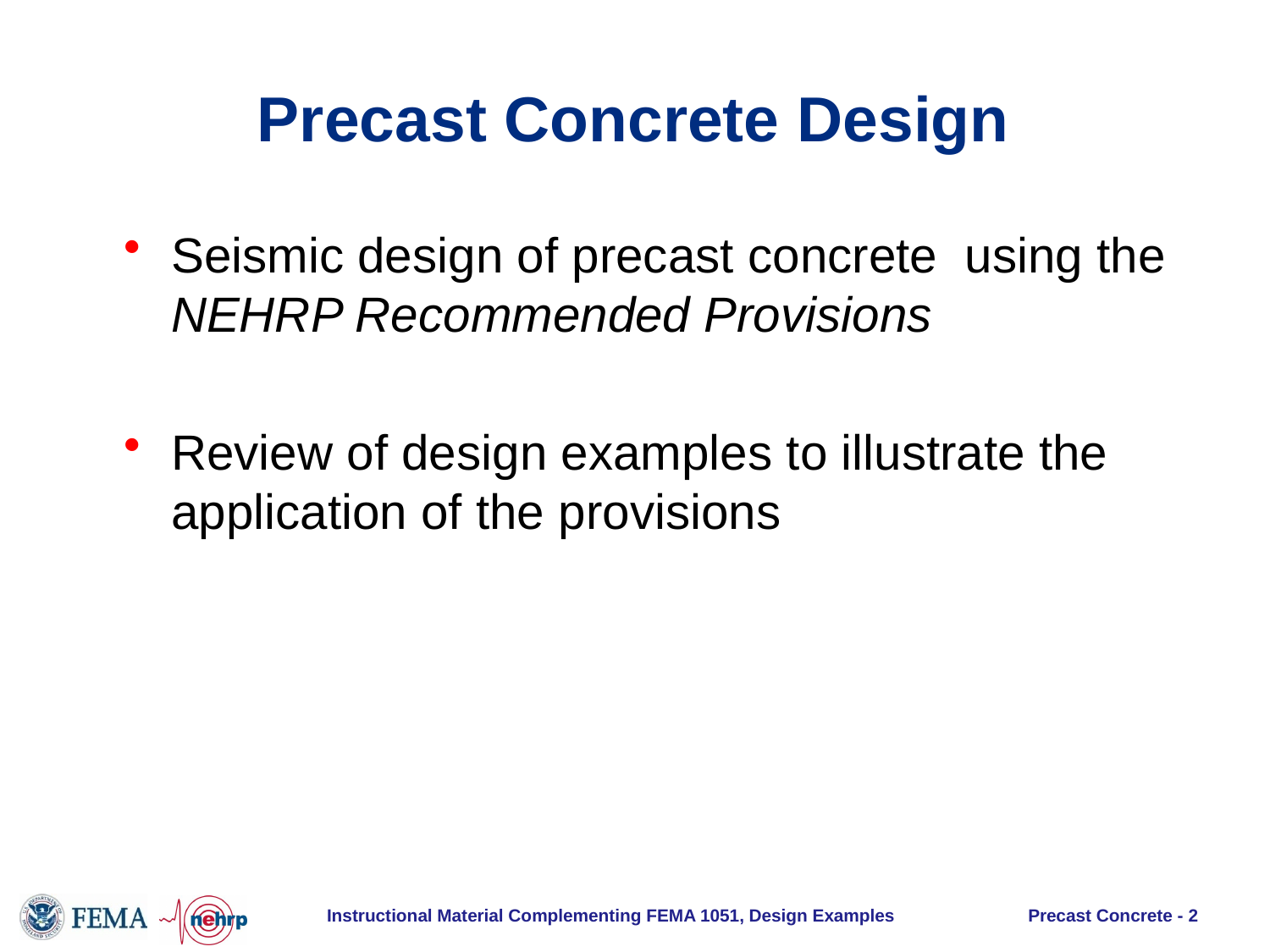

# Precast Concrete Design
Seismic design of precast concrete  using the NEHRP Recommended Provisions

Review of design examples to illustrate the application of the provisions